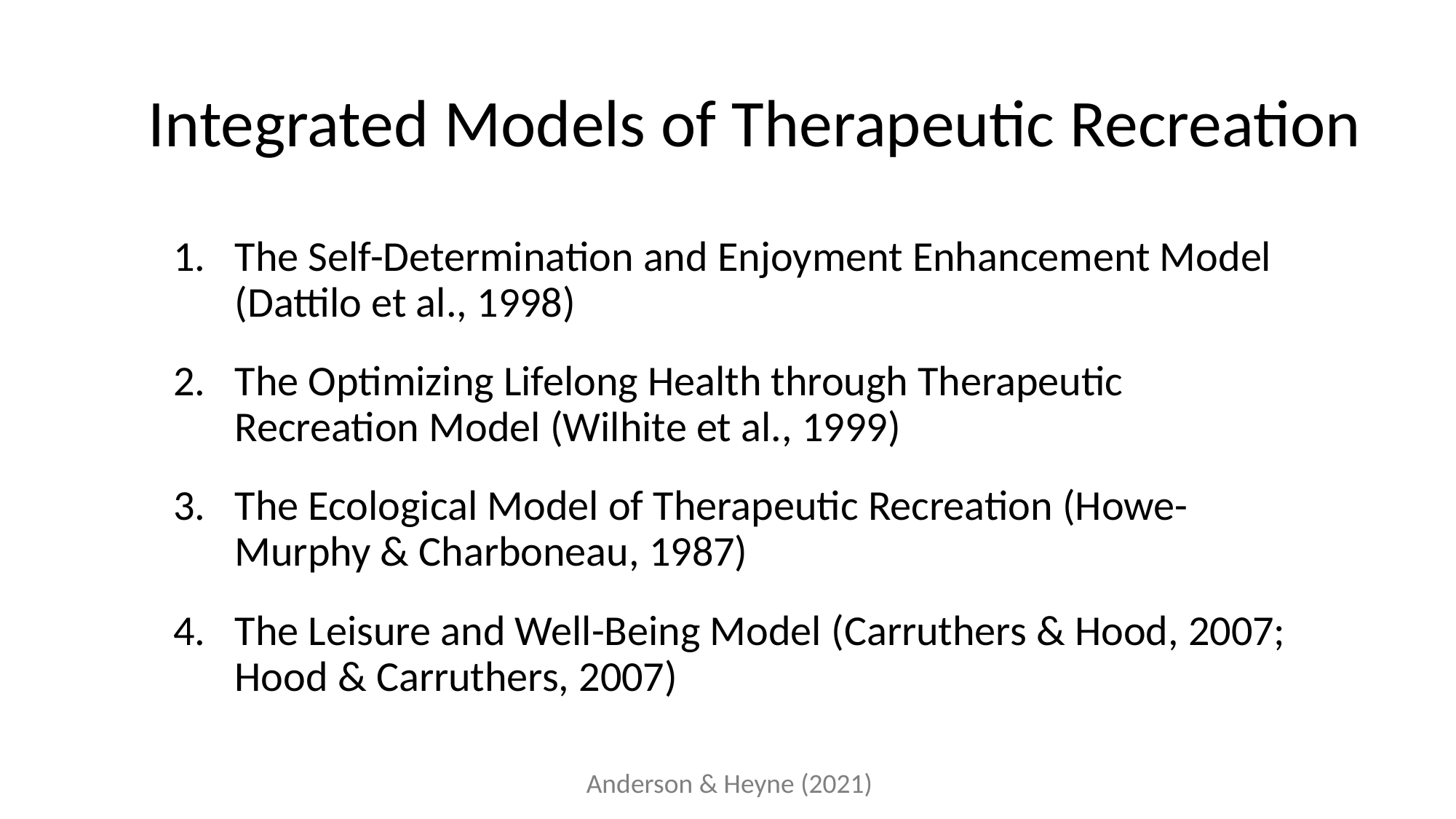

# Integrated Models of Therapeutic Recreation
The Self-Determination and Enjoyment Enhancement Model (Dattilo et al., 1998)
The Optimizing Lifelong Health through Therapeutic Recreation Model (Wilhite et al., 1999)
The Ecological Model of Therapeutic Recreation (Howe-Murphy & Charboneau, 1987)
The Leisure and Well-Being Model (Carruthers & Hood, 2007; Hood & Carruthers, 2007)

Anderson & Heyne (2021)